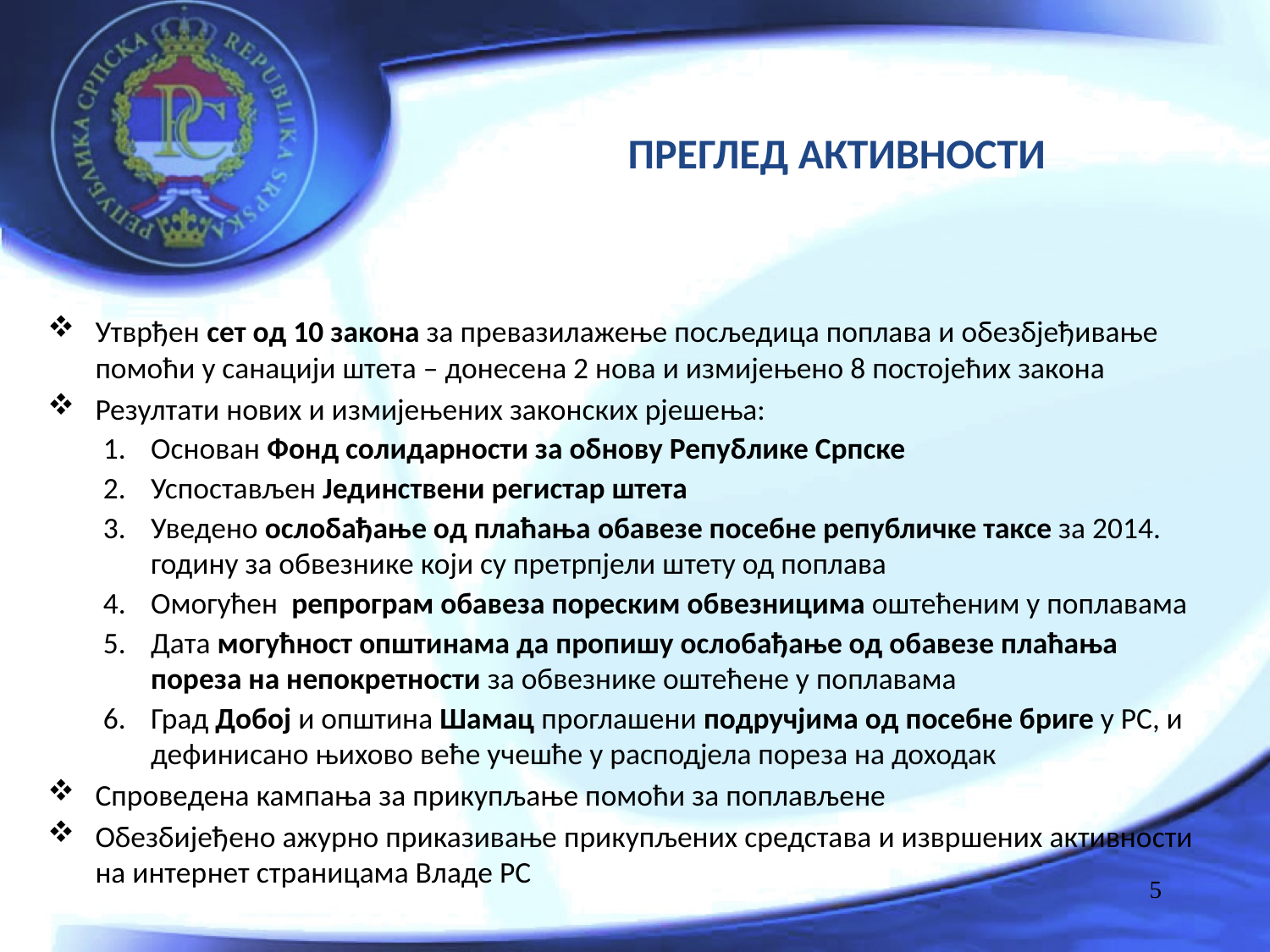

# ПРЕГЛЕД АКТИВНОСТИ
Утврђен сет од 10 закона за превазилажење посљедица поплава и обезбјеђивање помоћи у санацији штета – донесена 2 нова и измијењено 8 постојећих закона
Резултати нових и измијењених законских рјешења:
Основан Фонд солидарности за обнову Републике Српске
Успостављен Јединствени регистар штета
Уведено ослобађање од плаћања обавезе посебне републичке таксе за 2014. годину за обвезнике који су претрпјели штету од поплава
Омогућен  репрограм обавеза пореским обвезницима оштећеним у поплавама
Дата могућност општинама да пропишу ослобађање од обавезе плаћања пореза на непокретности за обвезнике оштећене у поплавама
Град Добој и општина Шамац проглашени подручјима од посебне бриге у РС, и дефинисано њихово веће учешће у расподјела пореза на доходак
Спроведена кампања за прикупљање помоћи за поплављене
Обезбијеђено ажурно приказивање прикупљених средстава и извршених активности на интернет страницама Владе РС
5